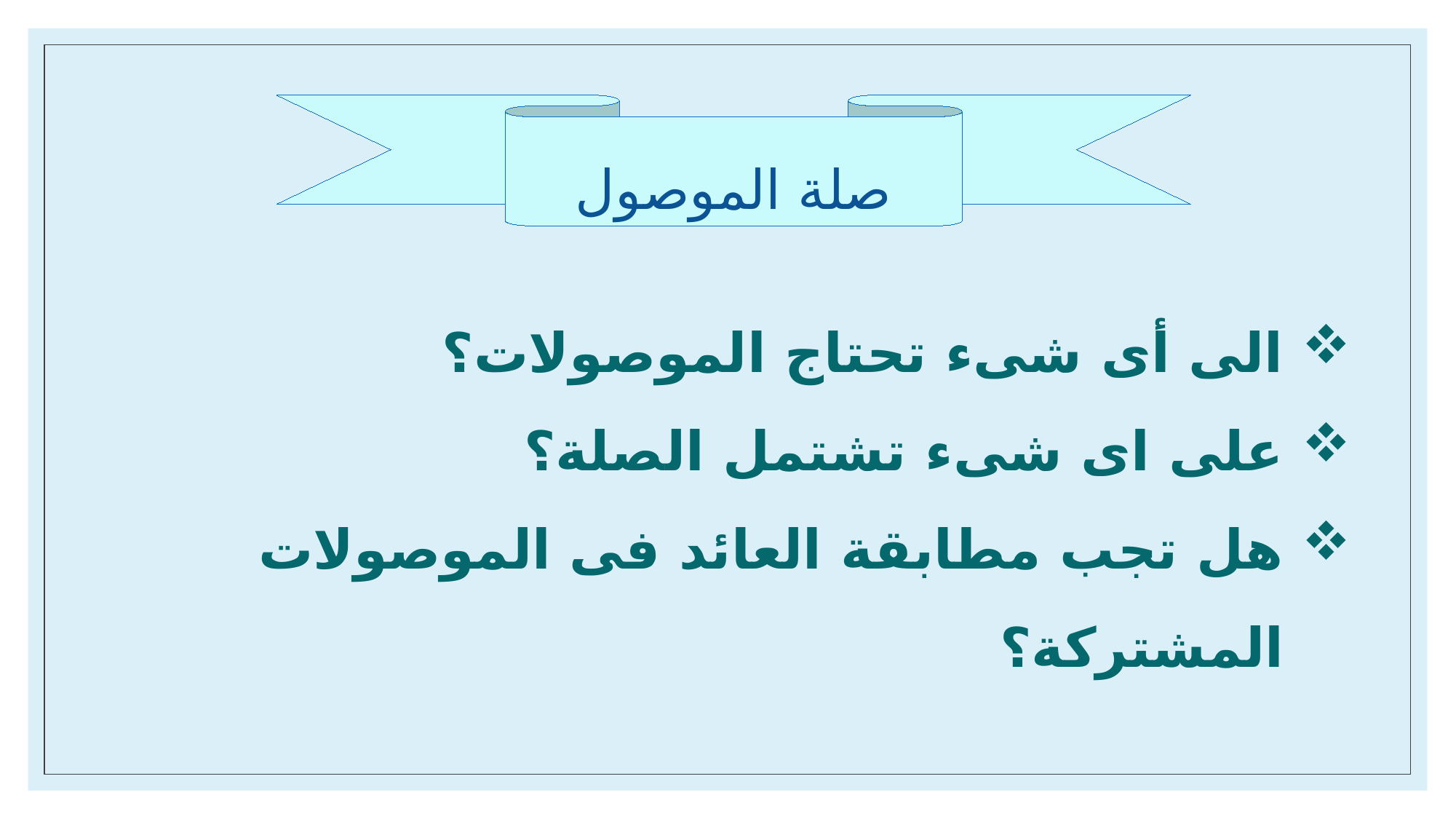

صلة الموصول

الی أی شیء تحتاج الموصولات؟
علی ای شیء تشتمل الصلة؟
هل تجب مطابقة العائد فی الموصولات المشترکة؟